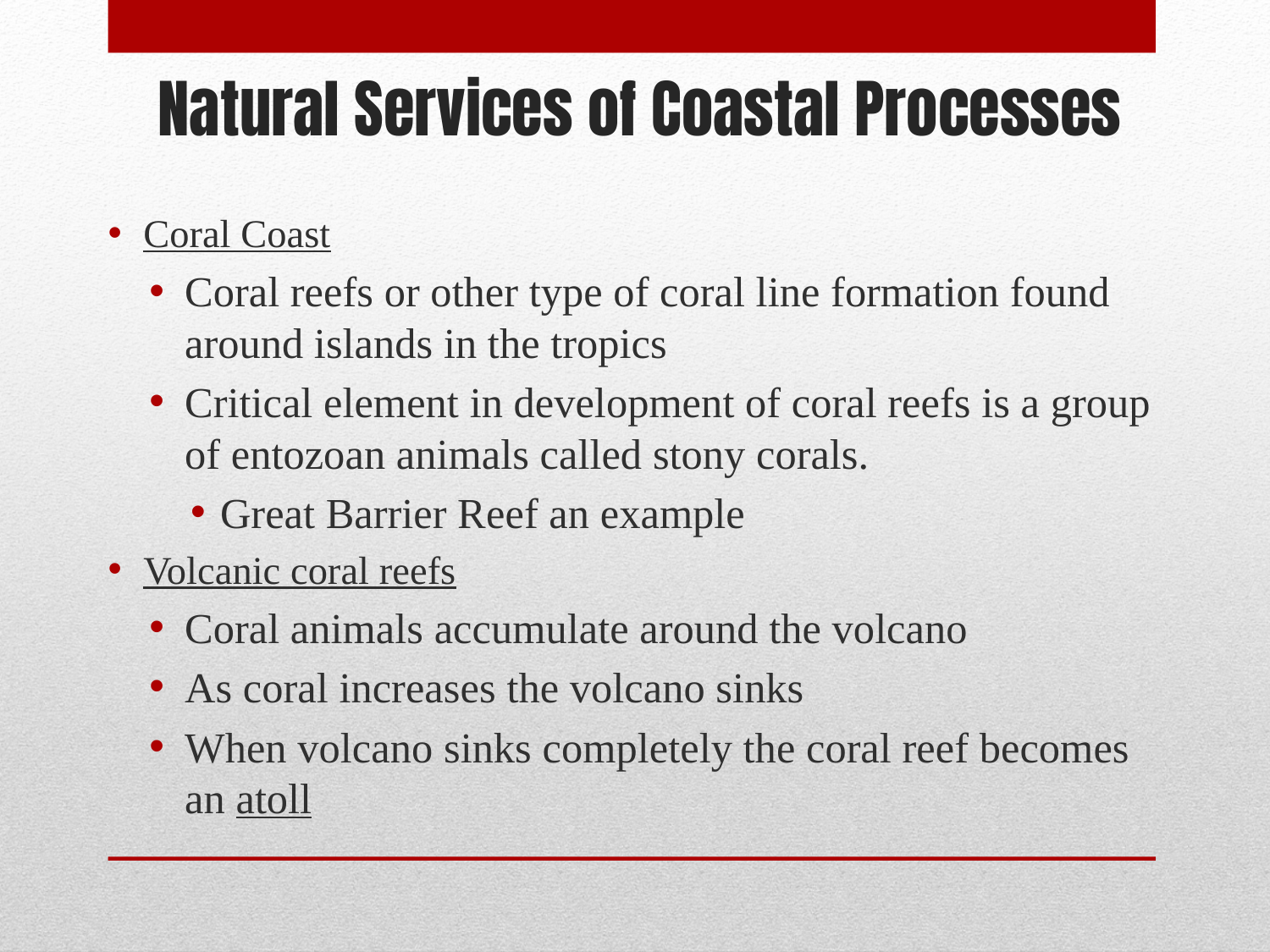

Natural Services of Coastal Processes
Coral Coast
Coral reefs or other type of coral line formation found around islands in the tropics
Critical element in development of coral reefs is a group of entozoan animals called stony corals.
Great Barrier Reef an example
Volcanic coral reefs
Coral animals accumulate around the volcano
As coral increases the volcano sinks
When volcano sinks completely the coral reef becomes an atoll